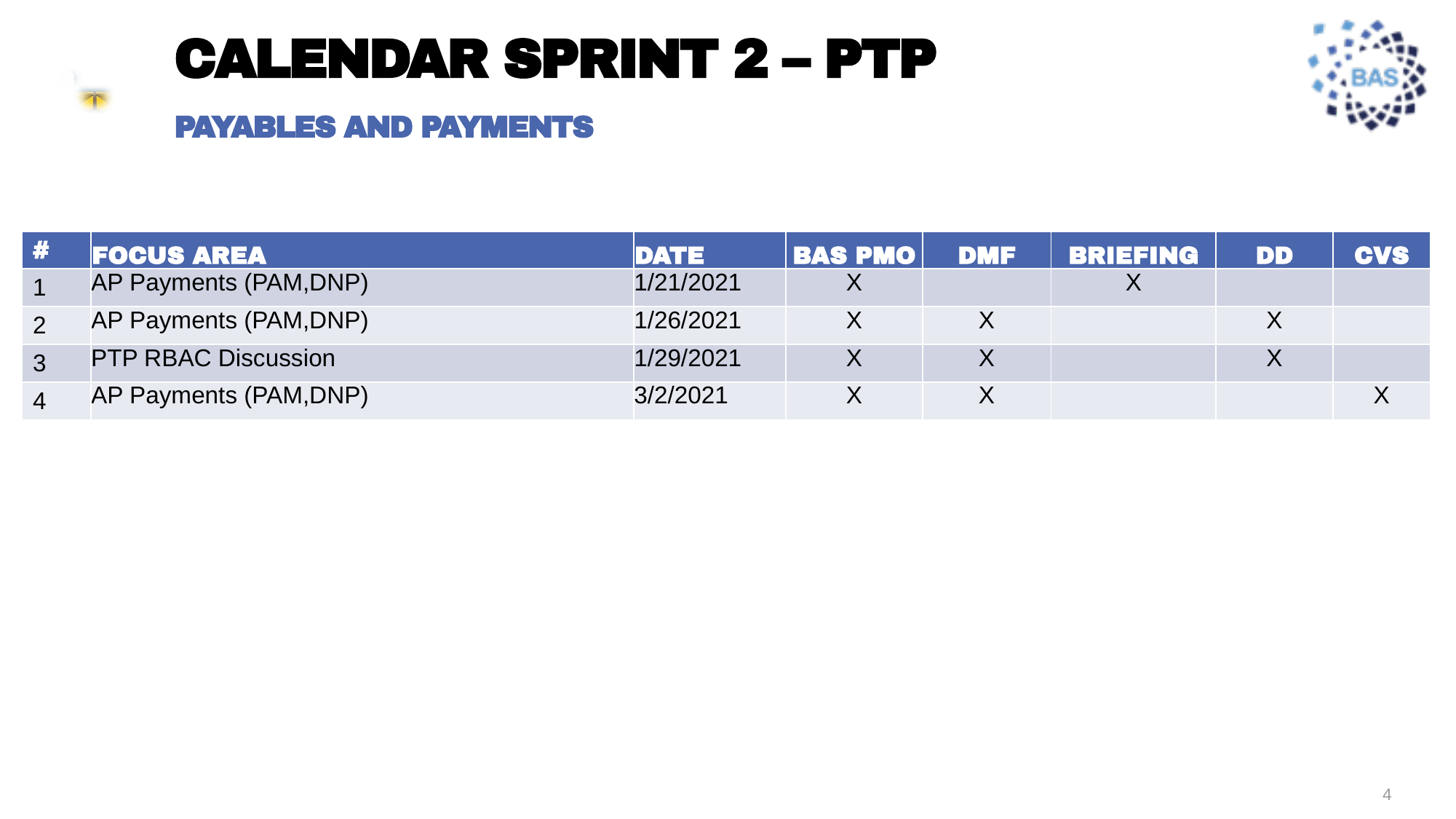

# Calendar sprint 2 – ptp
Payables and payments
| # | FOCUS AREA | DATE | BAS PMO | DMF | BRIEFING | DD | CVS |
| --- | --- | --- | --- | --- | --- | --- | --- |
| 1 | AP Payments (PAM,DNP) | 1/21/2021 | X |  | X |  |  |
| 2 | AP Payments (PAM,DNP) | 1/26/2021 | X | X |  | X |  |
| 3 | PTP RBAC Discussion | 1/29/2021 | X | X |  | X |  |
| 4 | AP Payments (PAM,DNP) | 3/2/2021 | X | X |  |  | X |